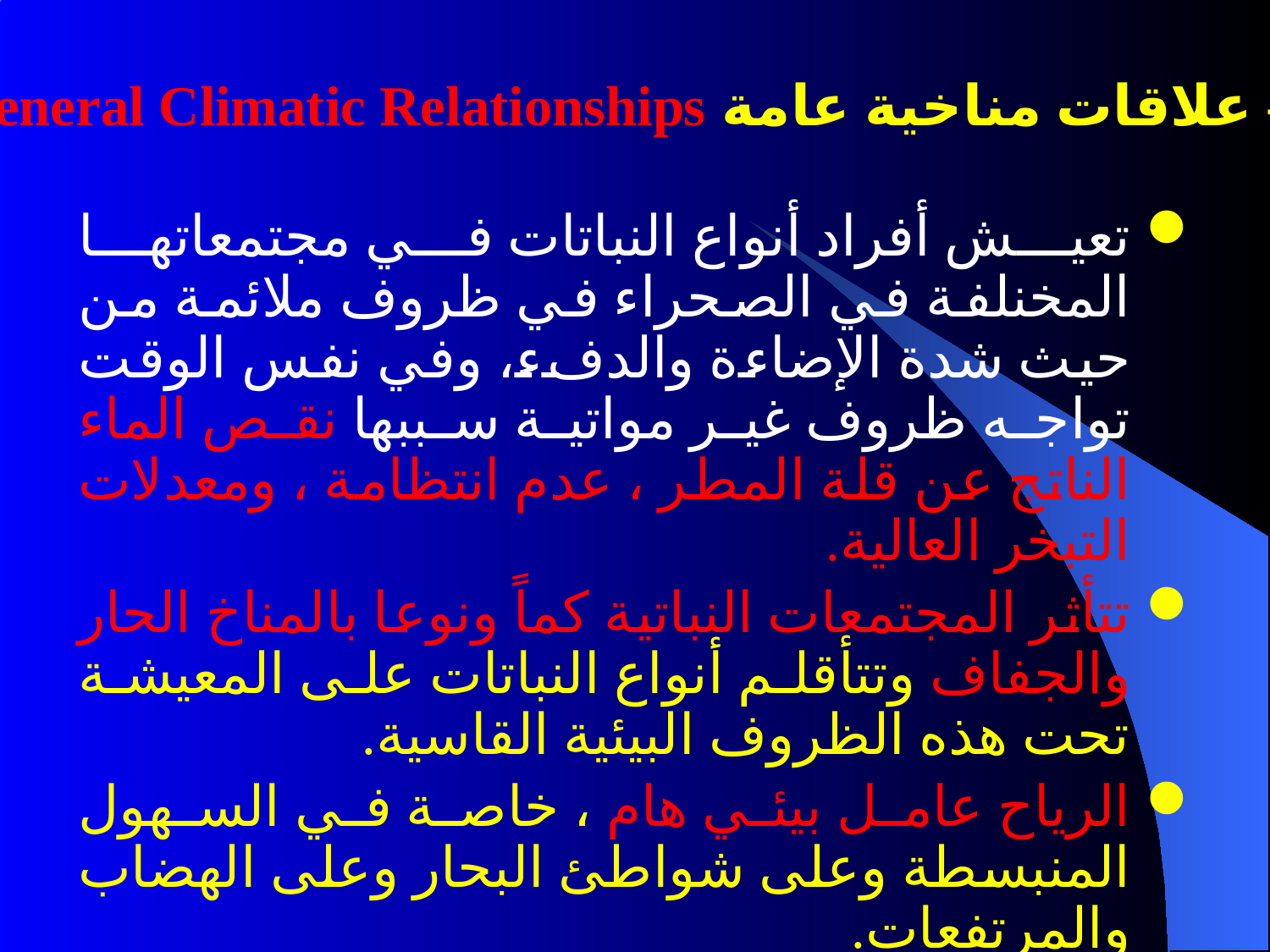

1- علاقات مناخية عامة General Climatic Relationships
تعيش أفراد أنواع النباتات في مجتمعاتها المخنلفة في الصحراء في ظروف ملائمة من حيث شدة الإضاءة والدفء، وفي نفس الوقت تواجه ظروف غير مواتية سببها نقص الماء الناتج عن قلة المطر ، عدم انتظامة ، ومعدلات التبخر العالية.
تتأثر المجتمعات النباتية كماً ونوعا بالمناخ الحار والجفاف وتتأقلم أنواع النباتات على المعيشة تحت هذه الظروف البيئية القاسية.
الرياح عامل بيئي هام ، خاصة في السهول المنبسطة وعلى شواطئ البحار وعلى الهضاب والمرتفعات.